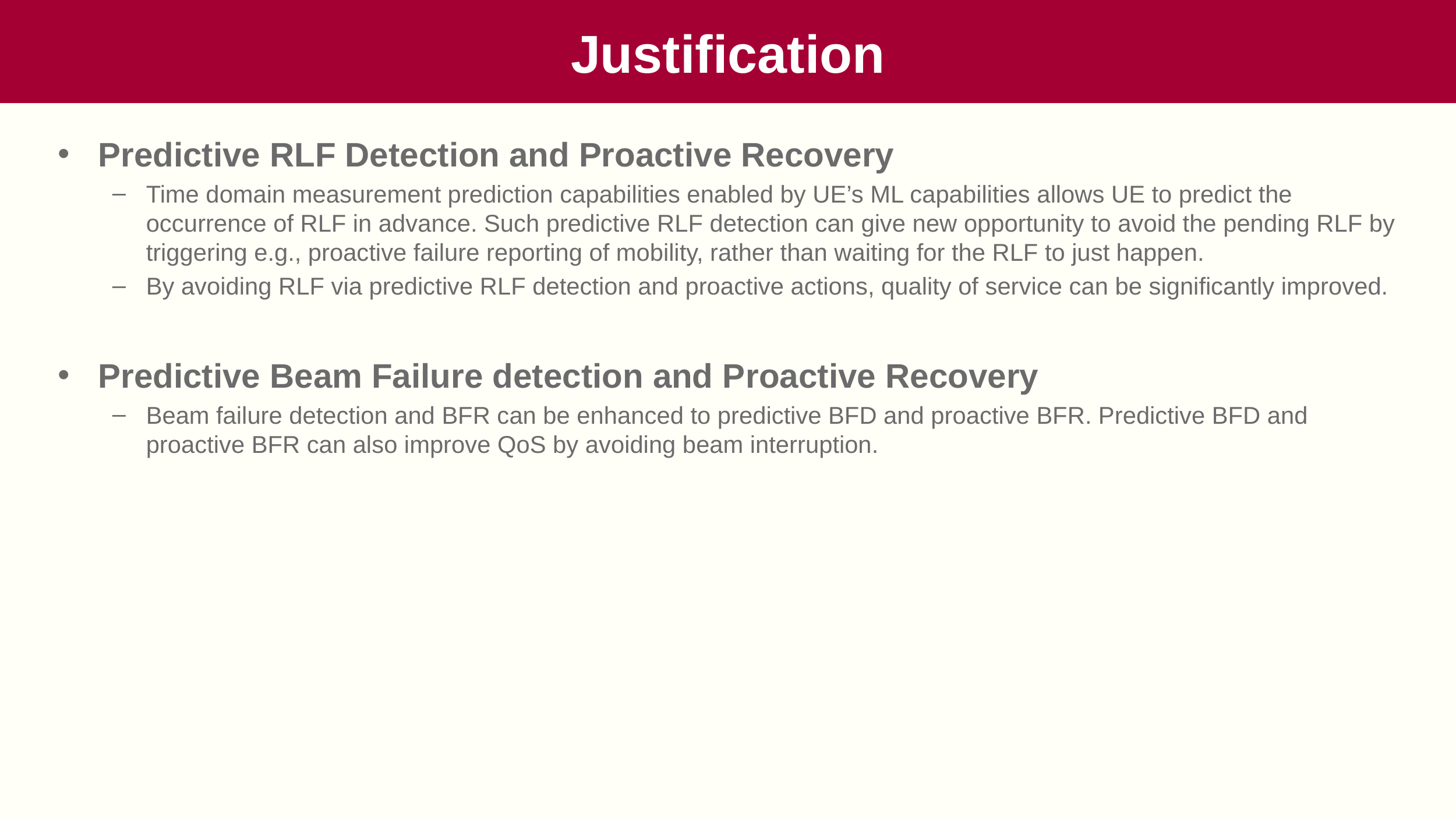

# Justification
Predictive RLF Detection and Proactive Recovery
Time domain measurement prediction capabilities enabled by UE’s ML capabilities allows UE to predict the occurrence of RLF in advance. Such predictive RLF detection can give new opportunity to avoid the pending RLF by triggering e.g., proactive failure reporting of mobility, rather than waiting for the RLF to just happen.
By avoiding RLF via predictive RLF detection and proactive actions, quality of service can be significantly improved.

Predictive Beam Failure detection and Proactive Recovery
Beam failure detection and BFR can be enhanced to predictive BFD and proactive BFR. Predictive BFD and proactive BFR can also improve QoS by avoiding beam interruption.